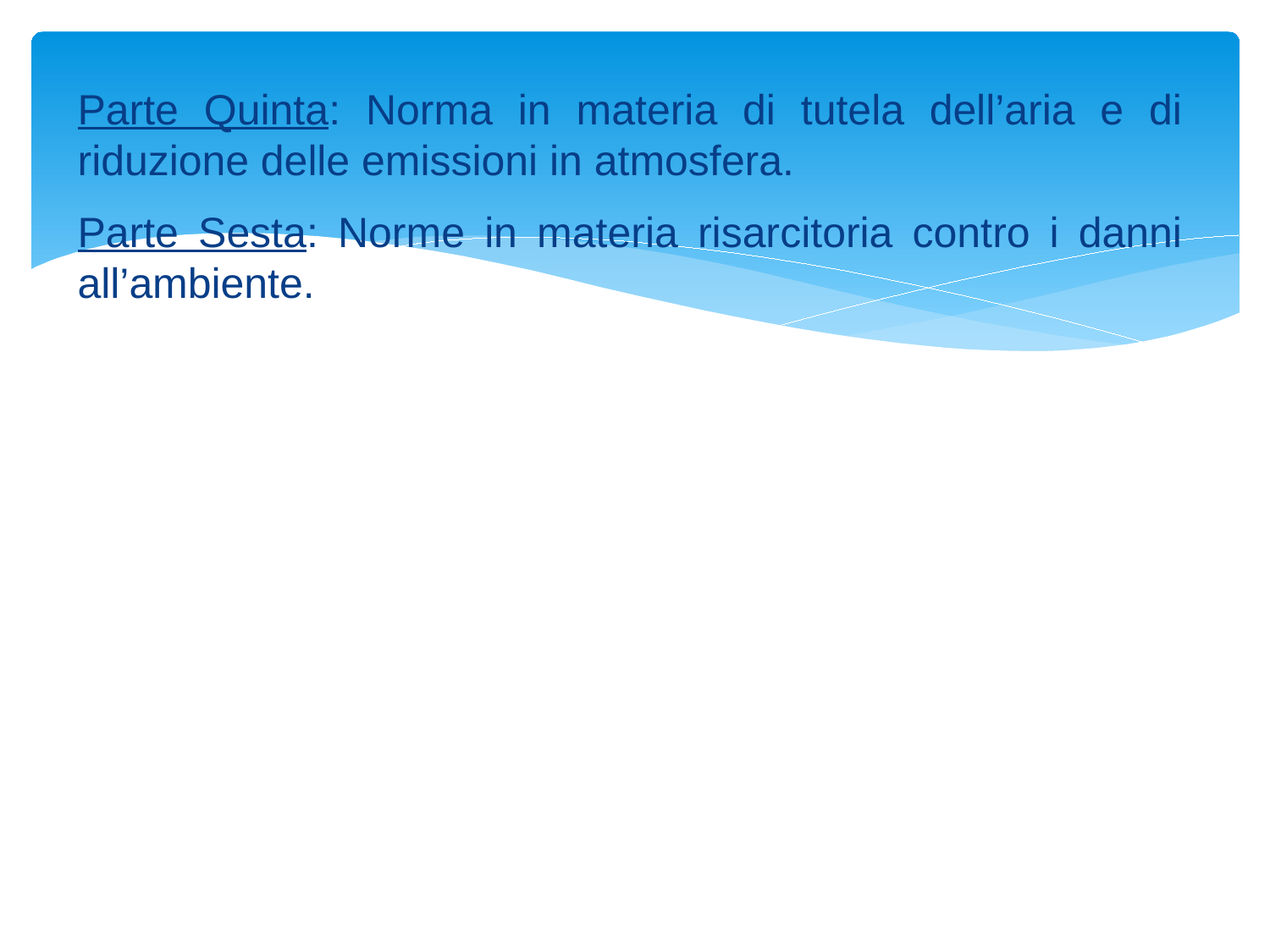

Parte Quinta: Norma in materia di tutela dell’aria e di riduzione delle emissioni in atmosfera.
Parte Sesta: Norme in materia risarcitoria contro i danni all’ambiente.